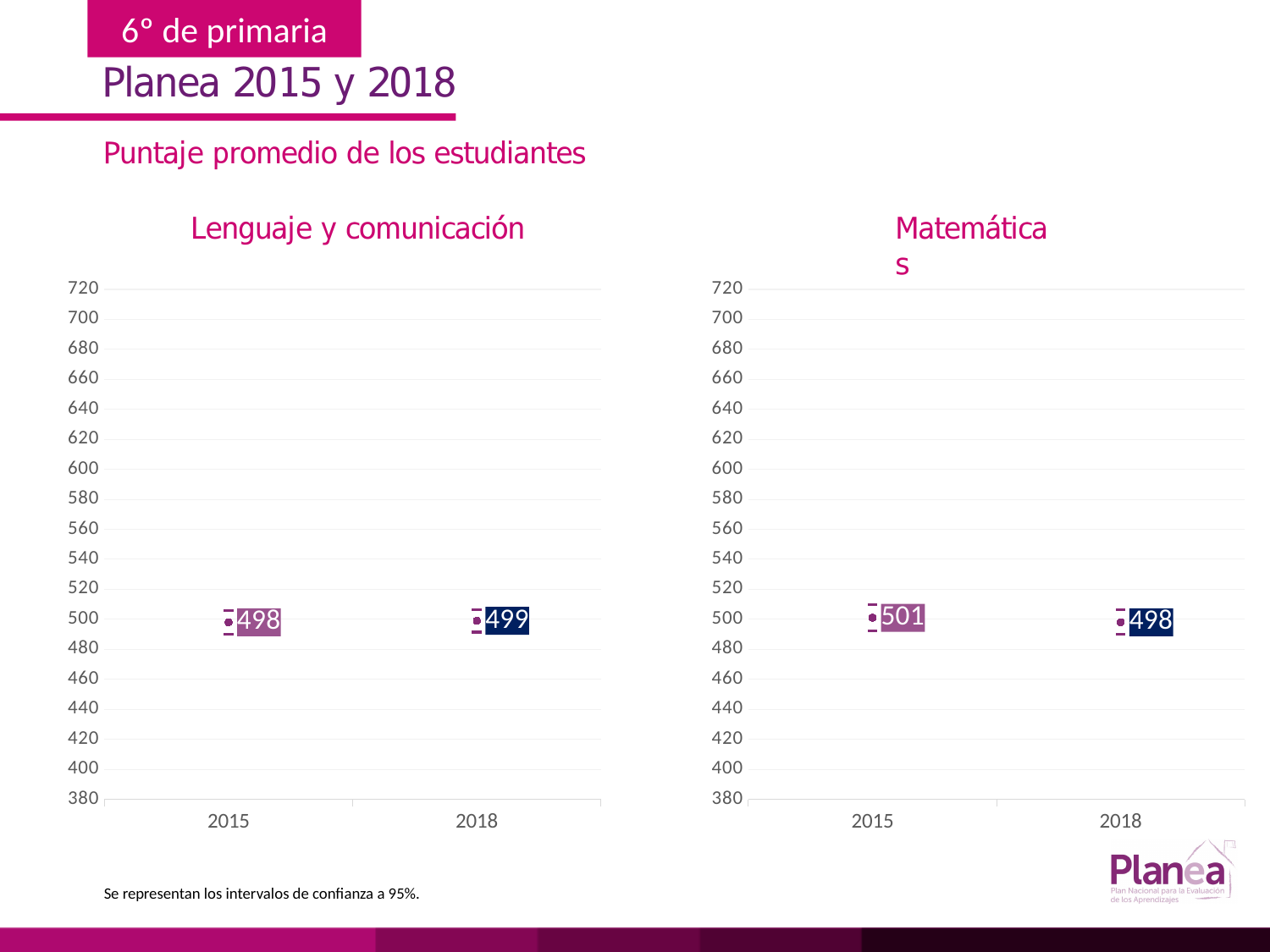

Planea 2015 y 2018

Puntaje promedio de los estudiantes
Matemáticas
Lenguaje y comunicación

### Chart

| Category |  |  |  |
|---|---|---|---|
| 2015 | 490.239 | 505.761 | 498.0 |
| 2018 | 491.438 | 506.562 | 499.0 |

### Chart

| Category |  |  |  |
|---|---|---|---|
| 2015 | 492.244 | 509.756 | 501.0 |
| 2018 | 489.841 | 506.159 | 498.0 |
Se representan los intervalos de confianza a 95%.